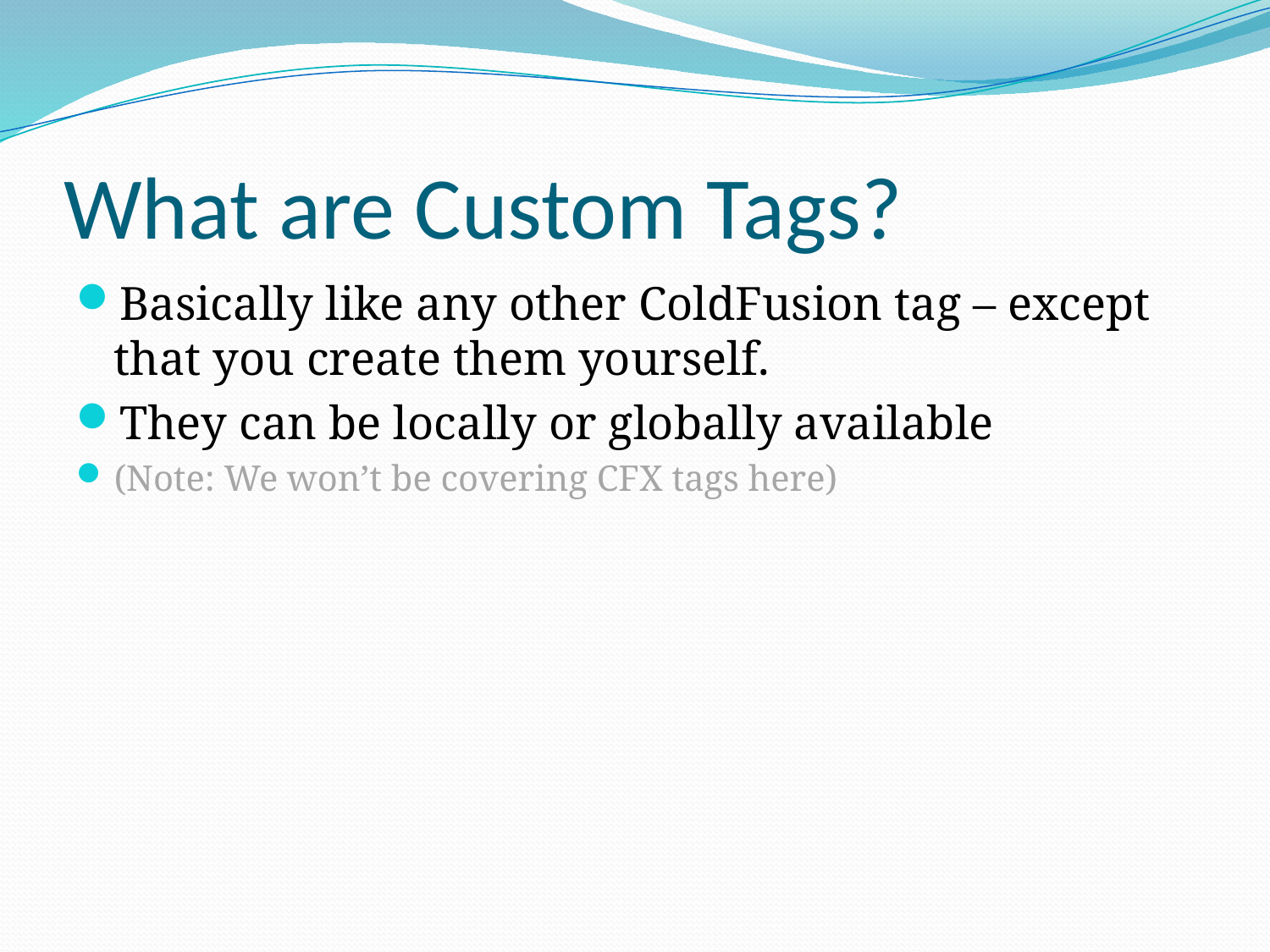

# What are Custom Tags?
Basically like any other ColdFusion tag – except that you create them yourself.
They can be locally or globally available
(Note: We won’t be covering CFX tags here)